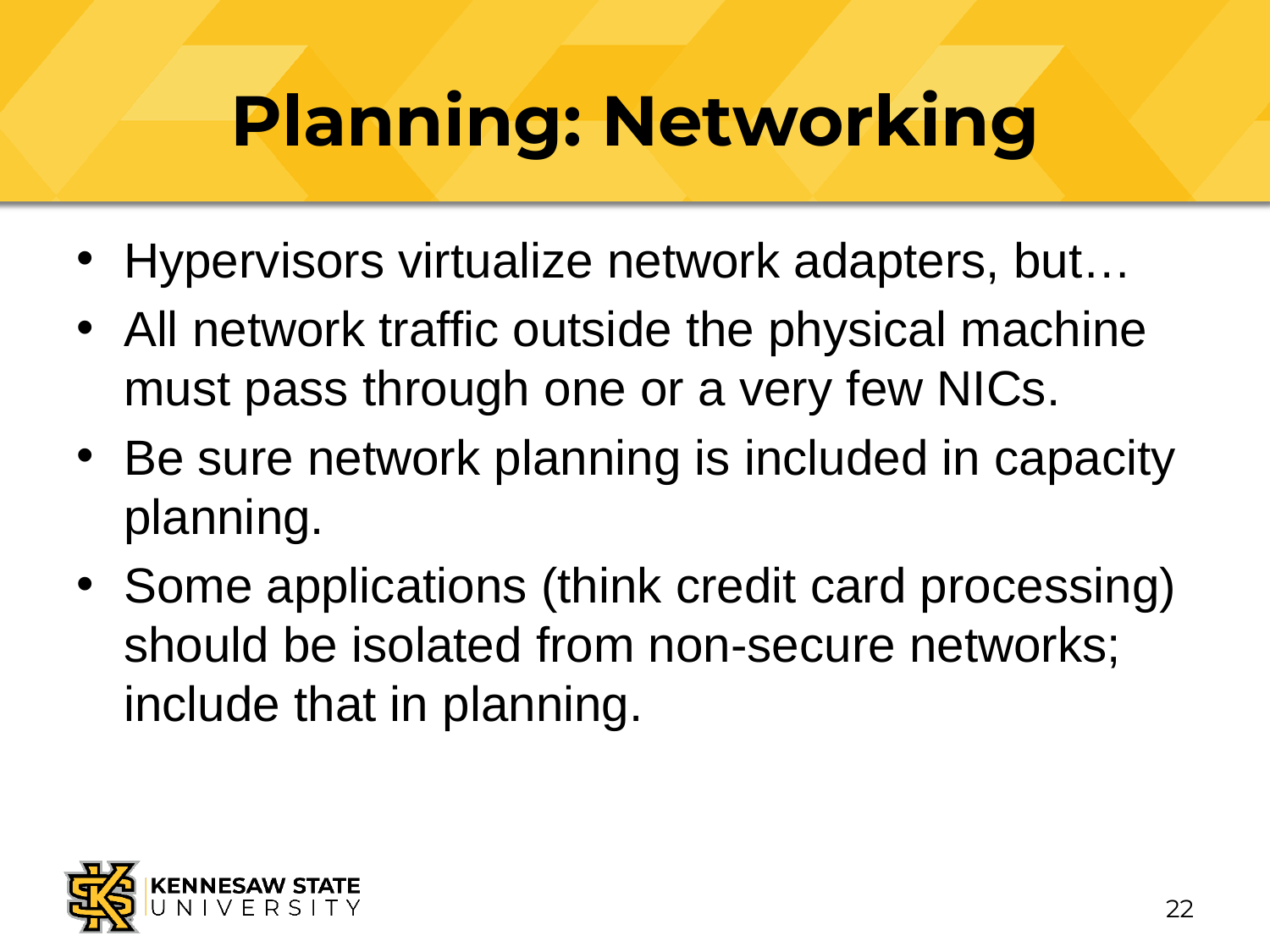

# Planning: Networking
Hypervisors virtualize network adapters, but…
All network traffic outside the physical machine must pass through one or a very few NICs.
Be sure network planning is included in capacity planning.
Some applications (think credit card processing) should be isolated from non-secure networks; include that in planning.
22